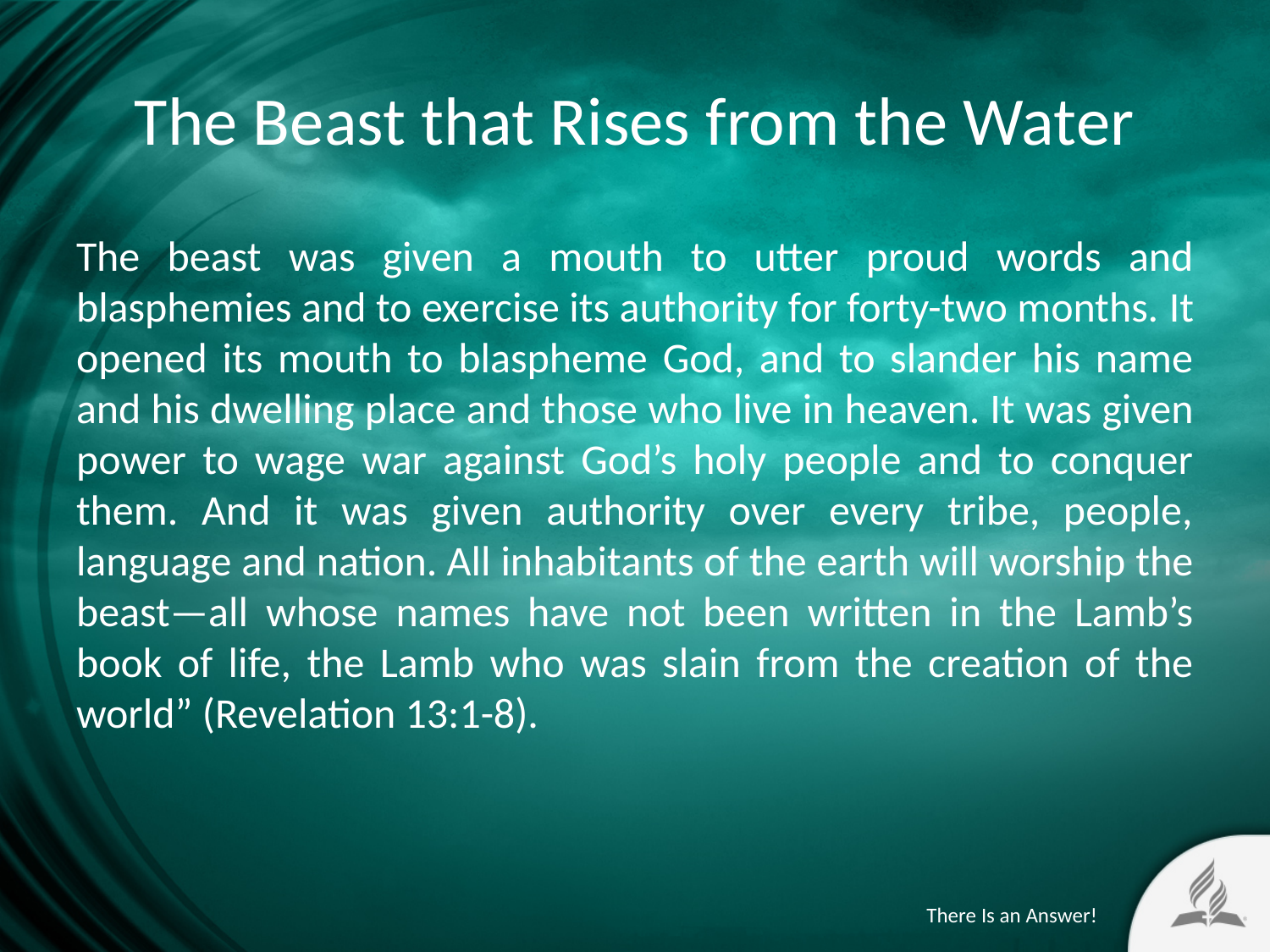

# The Beast that Rises from the Water
The beast was given a mouth to utter proud words and blasphemies and to exercise its authority for forty-two months. It opened its mouth to blaspheme God, and to slander his name and his dwelling place and those who live in heaven. It was given power to wage war against God’s holy people and to conquer them. And it was given authority over every tribe, people, language and nation. All inhabitants of the earth will worship the beast—all whose names have not been written in the Lamb’s book of life, the Lamb who was slain from the creation of the world” (Revelation 13:1-8).
There Is an Answer!